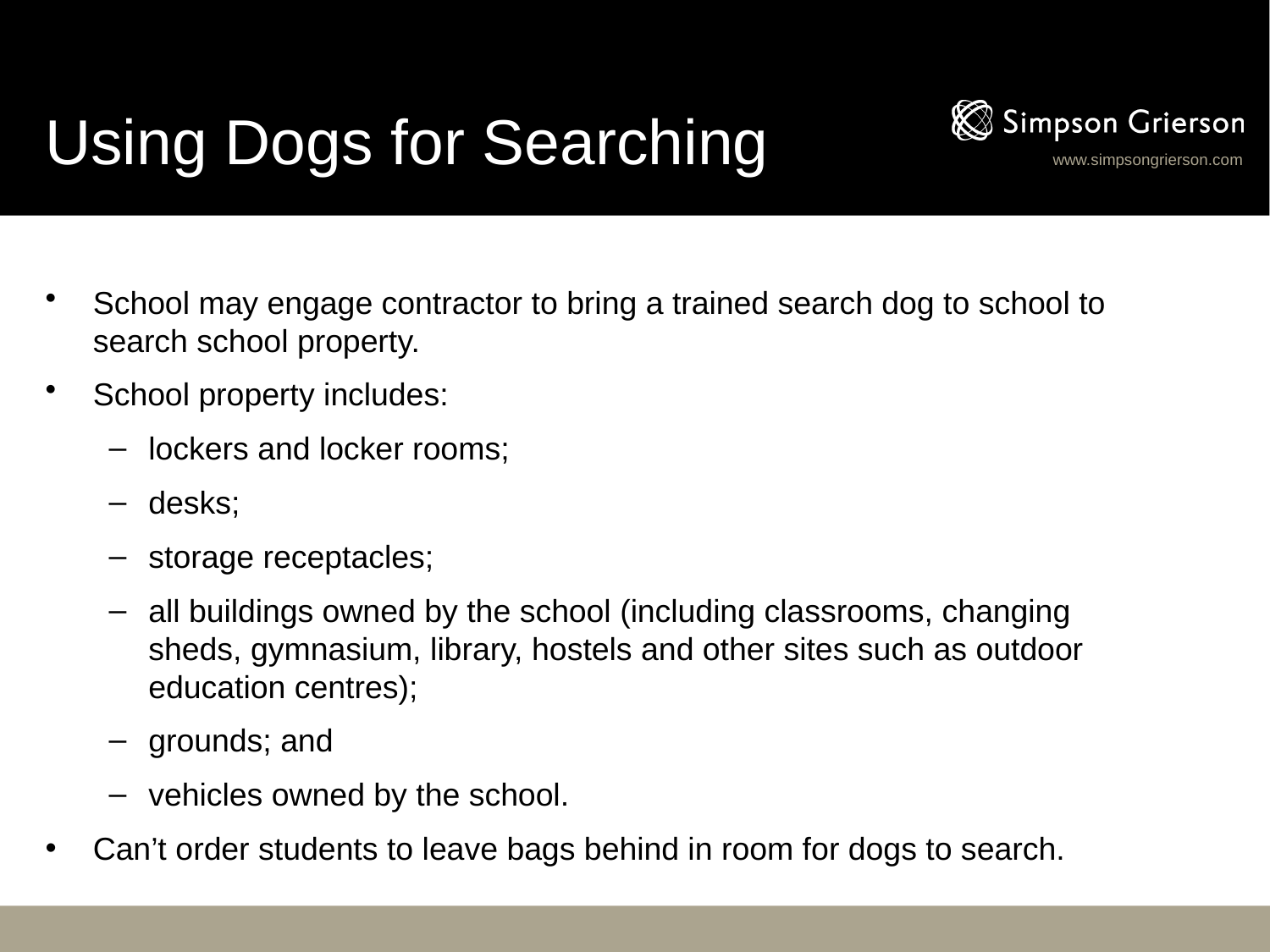

# Using Dogs for Searching
School may engage contractor to bring a trained search dog to school to search school property.
School property includes:
lockers and locker rooms;
desks;
storage receptacles;
all buildings owned by the school (including classrooms, changing sheds, gymnasium, library, hostels and other sites such as outdoor education centres);
grounds; and
vehicles owned by the school.
Can’t order students to leave bags behind in room for dogs to search.